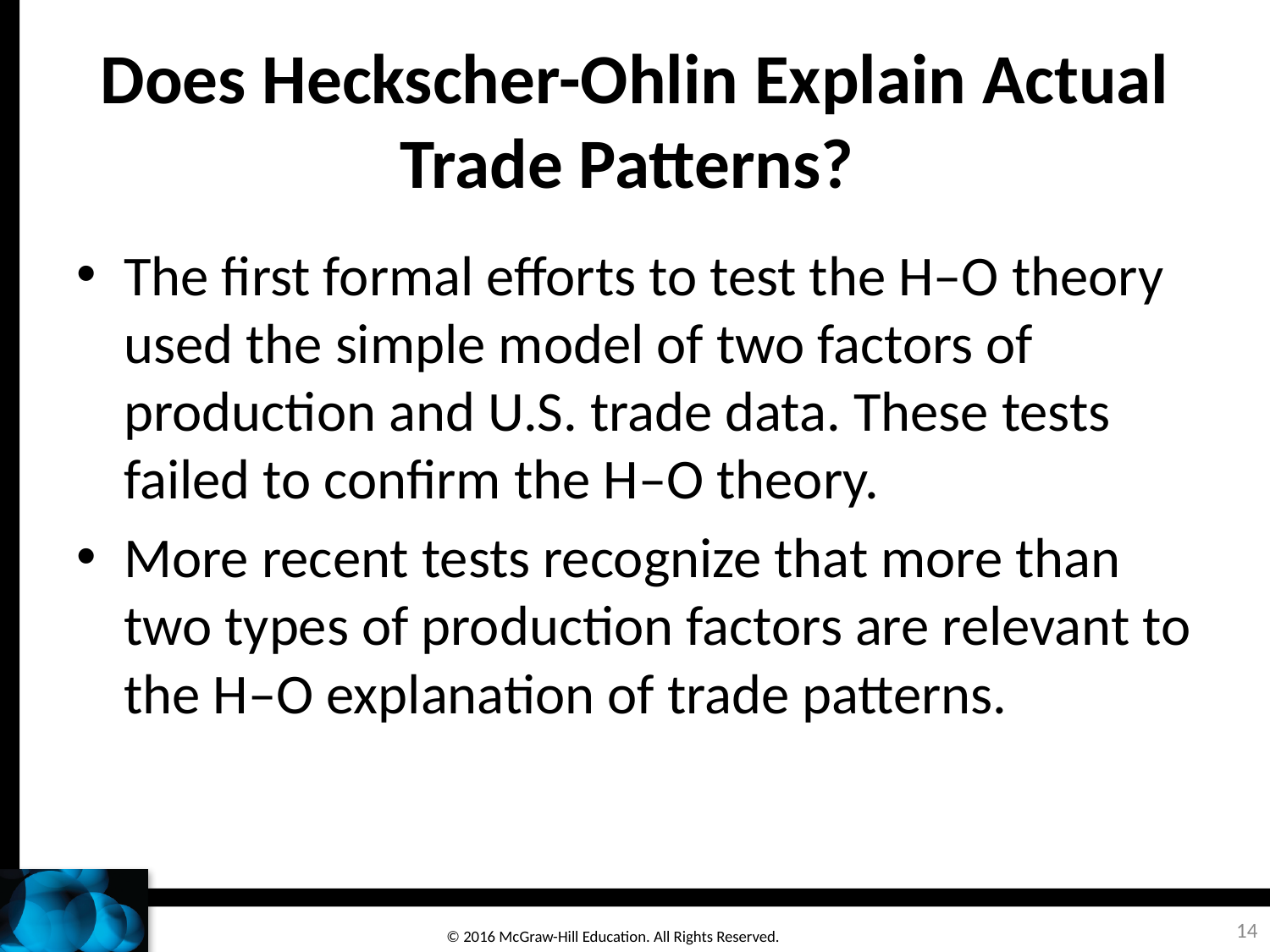

# Does Heckscher-Ohlin Explain Actual Trade Patterns?
The first formal efforts to test the H–O theory used the simple model of two factors of production and U.S. trade data. These tests failed to confirm the H–O theory.
More recent tests recognize that more than two types of production factors are relevant to the H–O explanation of trade patterns.
14
© 2016 McGraw-Hill Education. All Rights Reserved.